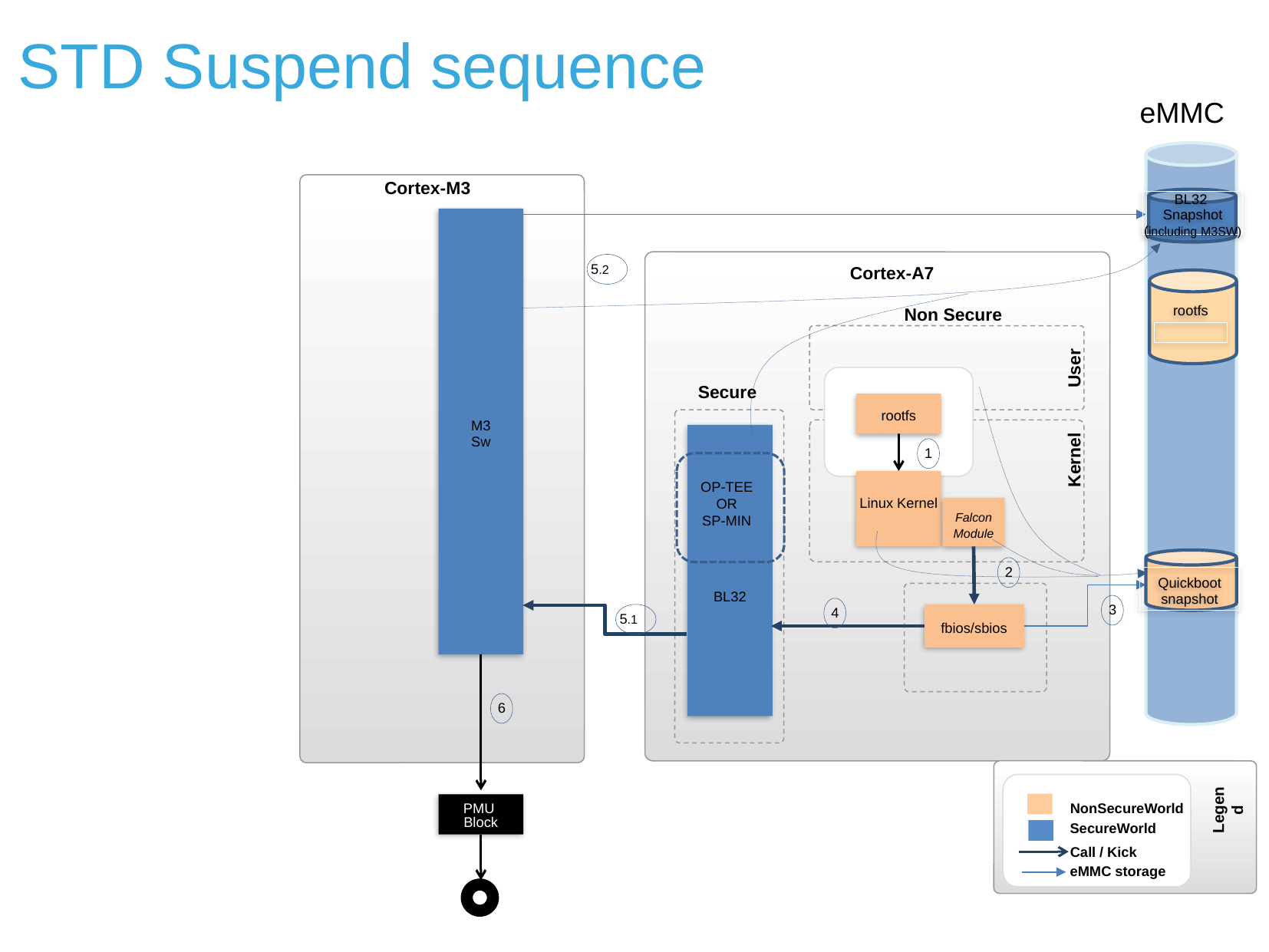

# STD Suspend sequence
eMMC

Cortex-M3

BL32
Snapshot
(including M3SW)
M3
Sw

5.2

Cortex-A7

Non Secure
rootfs

User

Secure

rootfs

Kernel

BL32
1

Linux Kernel

OP-TEE
OR
SP-MIN
Falcon Module

2

Quickboot snapshot

3

4

5.1

fbios/sbios
6

Legend

NonSecureWorld
PMU
Block
SecureWorld

Call / Kick
eMMC storage